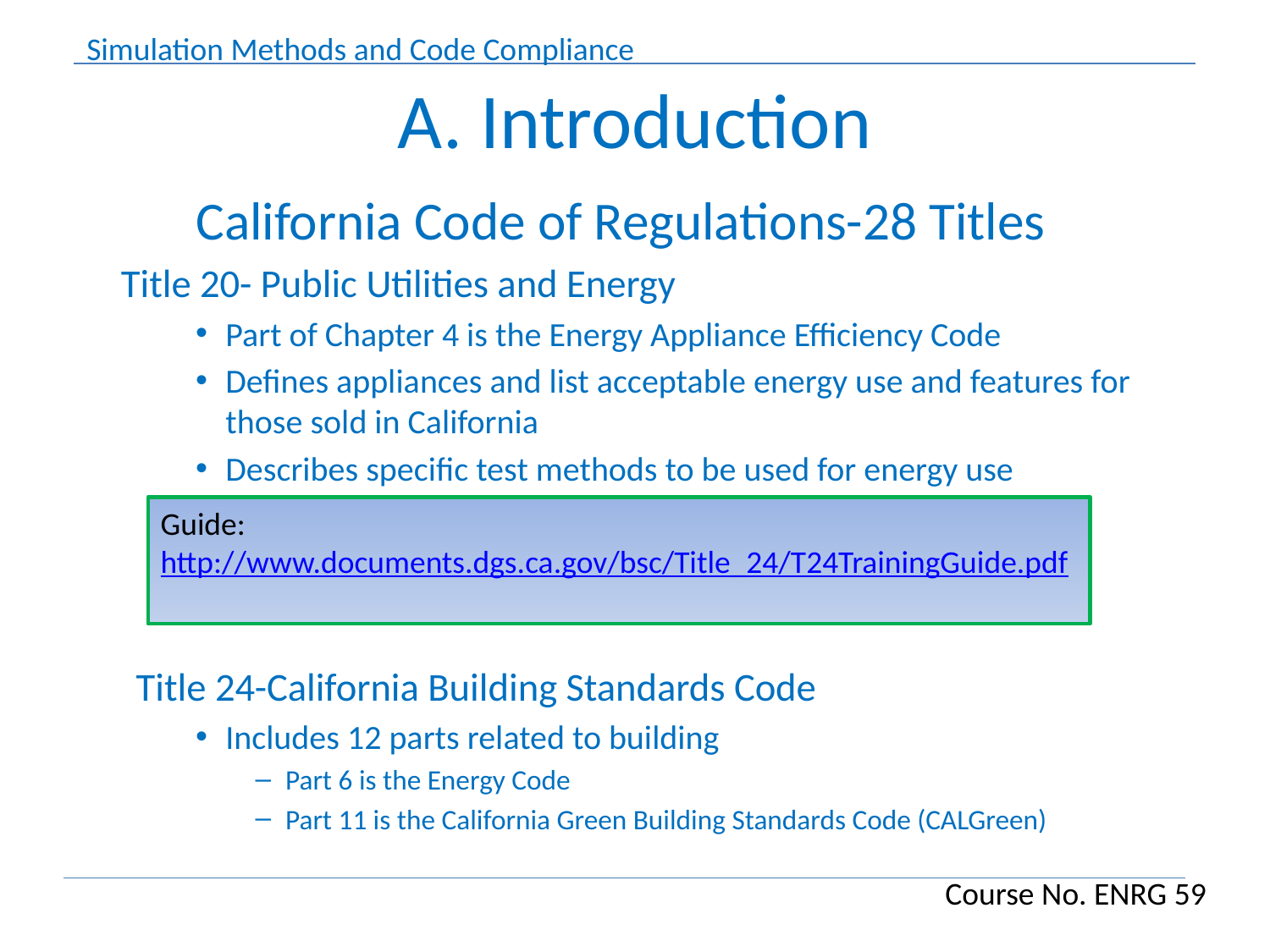

# A. Introduction
California Code of Regulations-28 Titles
  	Title 20- Public Utilities and Energy
Part of Chapter 4 is the Energy Appliance Efficiency Code
Defines appliances and list acceptable energy use and features for those sold in California
Describes specific test methods to be used for energy use

Title 24-California Building Standards Code
Includes 12 parts related to building
Part 6 is the Energy Code
Part 11 is the California Green Building Standards Code (CALGreen)

Guide:
http://www.documents.dgs.ca.gov/bsc/Title_24/T24TrainingGuide.pdf